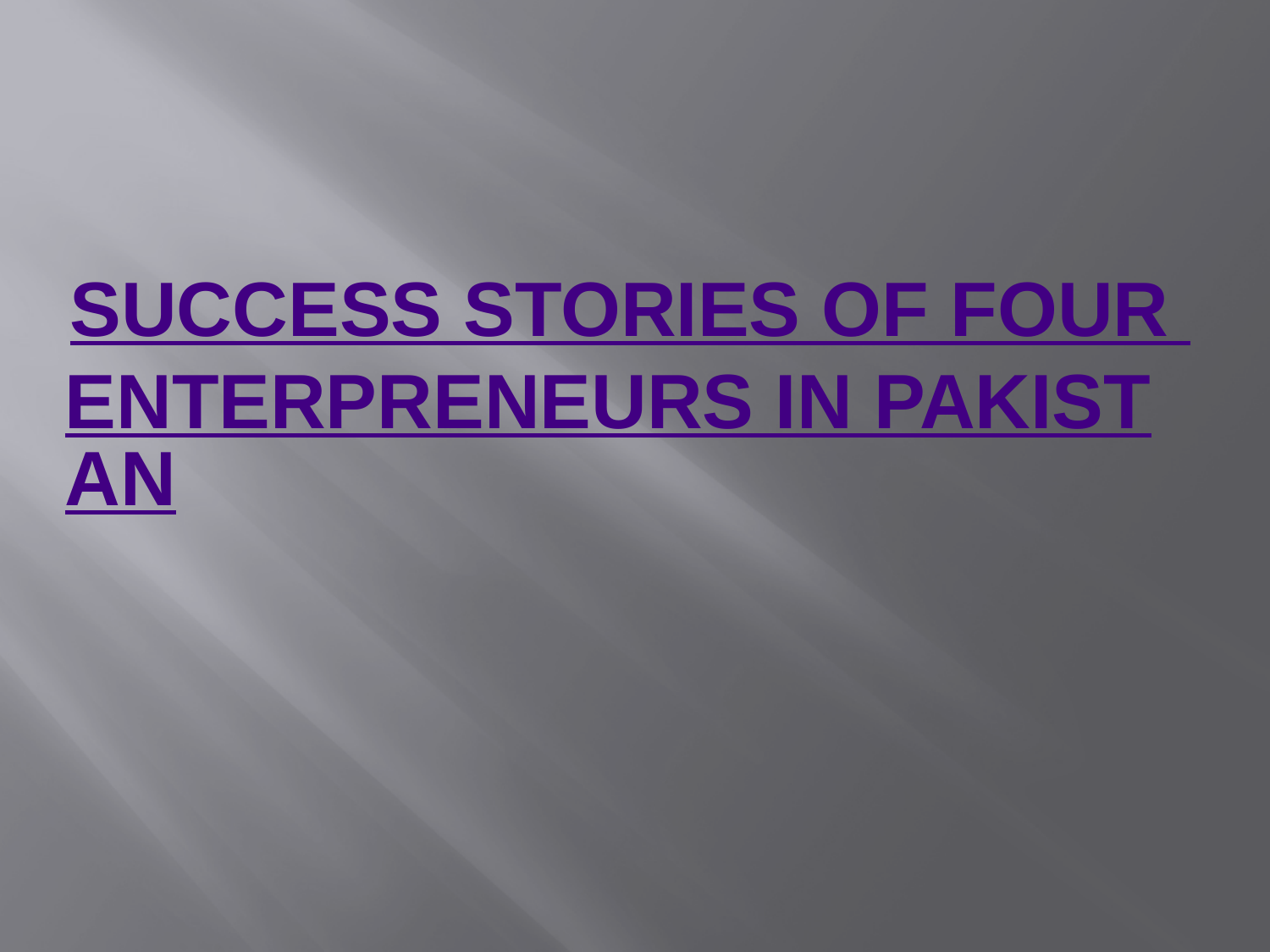

# SUCCESS STORIES OF Four ENTERPRENEURS IN PAKISTAN